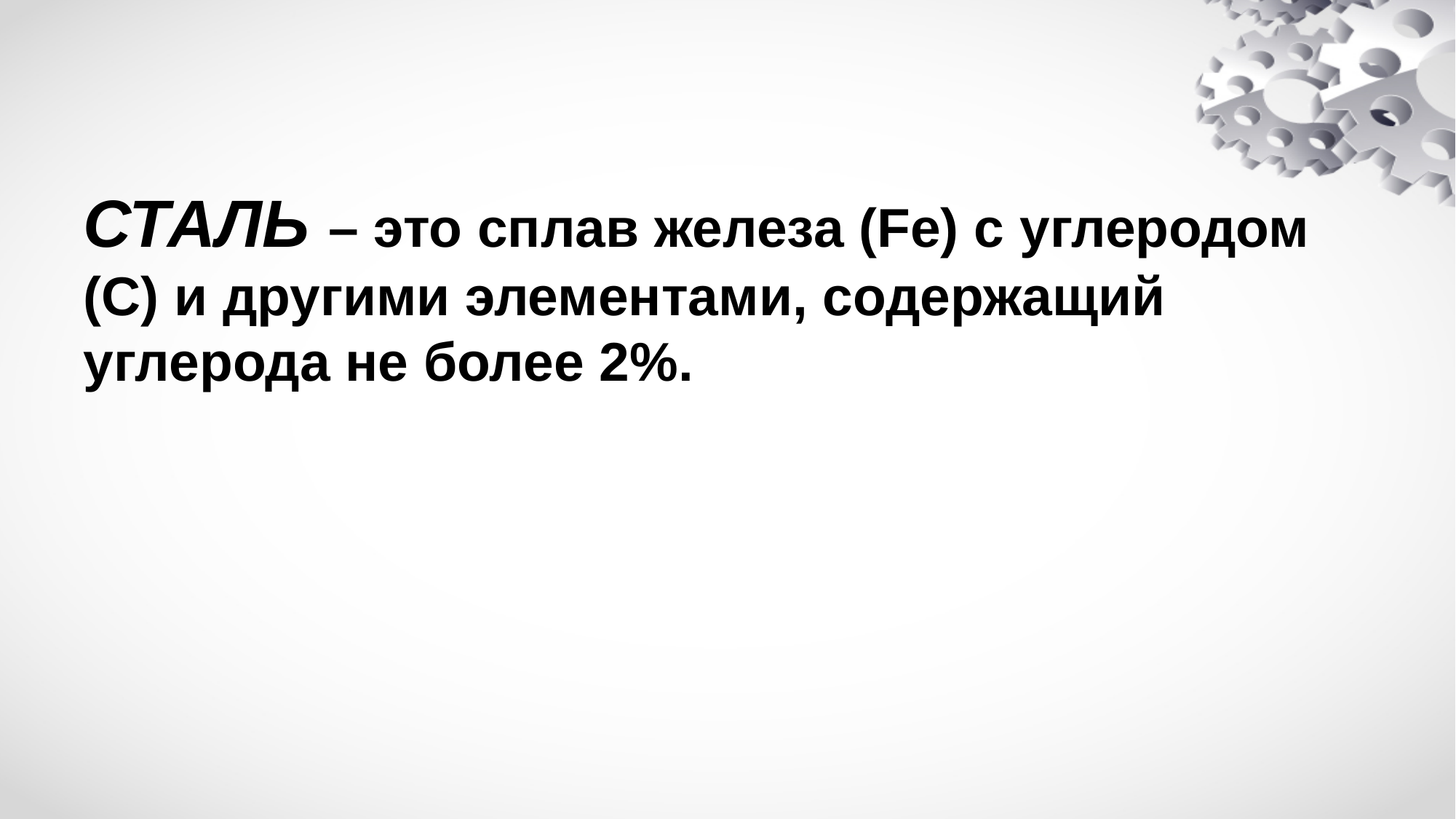

# СТАЛЬ – это сплав железа (Fe) c углеродом (C) и другими элементами, содержащий углерода не более 2%.